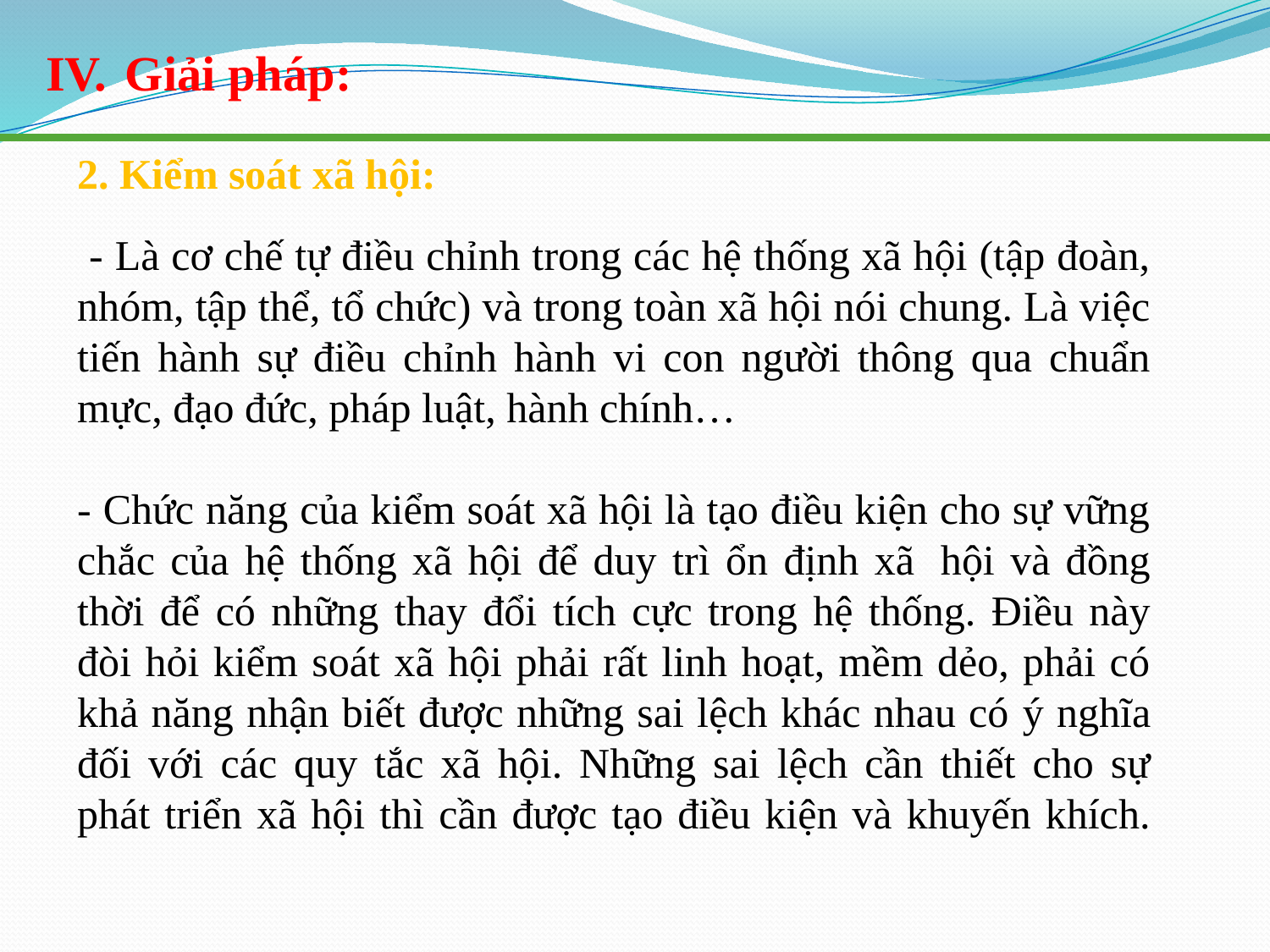

Giải pháp:
2. Kiểm soát xã hội:
 - Là cơ chế tự điều chỉnh trong các hệ thống xã hội (tập đoàn, nhóm, tập thể, tổ chức) và trong toàn xã hội nói chung. Là việc tiến hành sự điều chỉnh hành vi con người thông qua chuẩn mực, đạo đức, pháp luật, hành chính…
- Chức năng của kiểm soát xã hội là tạo điều kiện cho sự vững chắc của hệ thống xã hội để duy trì ổn định xã  hội và đồng thời để có những thay đổi tích cực trong hệ thống. Điều này đòi hỏi kiểm soát xã hội phải rất linh hoạt, mềm dẻo, phải có khả năng nhận biết được những sai lệch khác nhau có ý nghĩa đối với các quy tắc xã hội. Những sai lệch cần thiết cho sự phát triển xã hội thì cần được tạo điều kiện và khuyến khích.